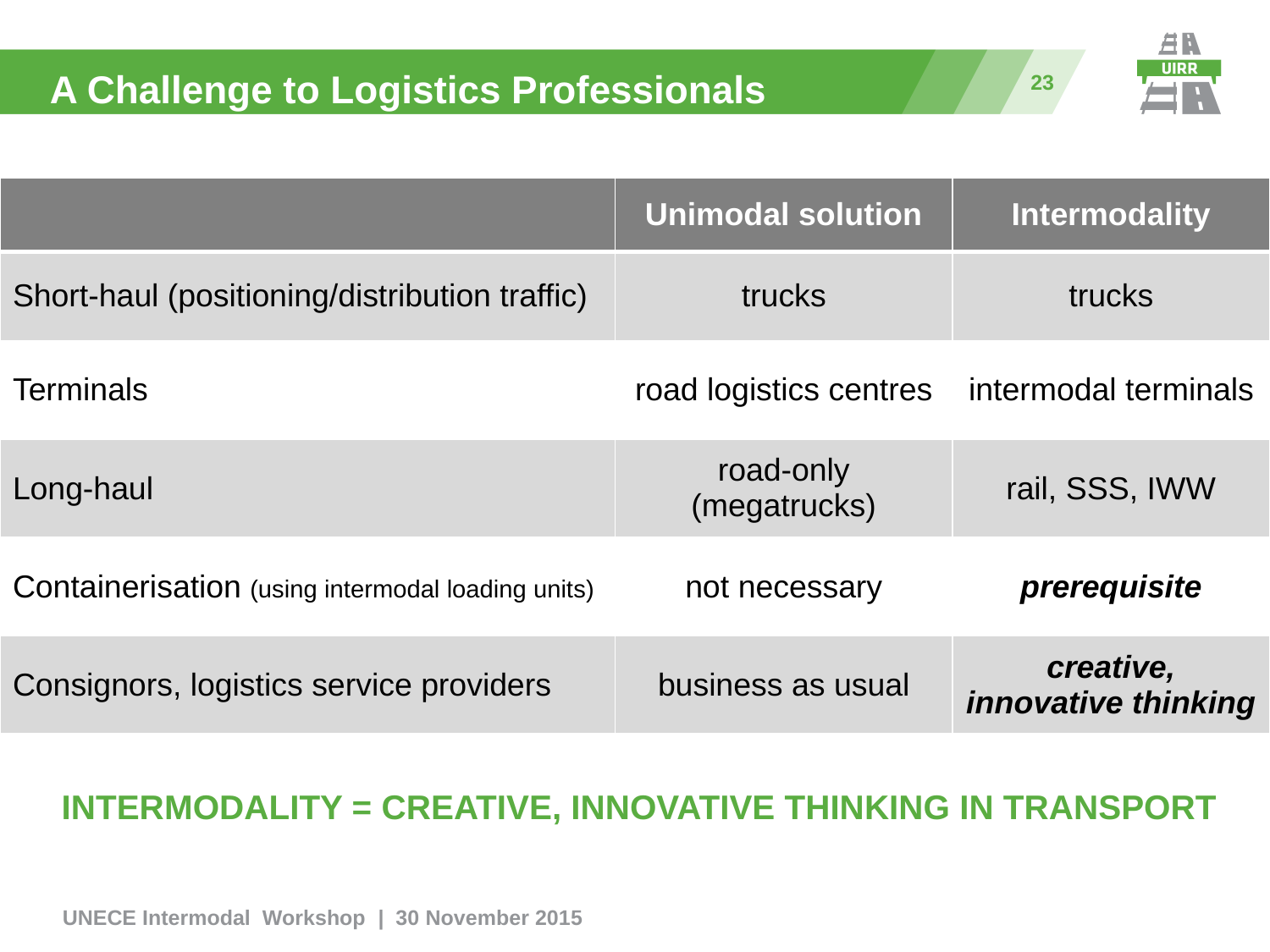

# A Challenge to Logistics Professionals
23
|  | Unimodal solution | Intermodality |
| --- | --- | --- |
| Short-haul (positioning/distribution traffic) | trucks | trucks |
| Terminals | road logistics centres | intermodal terminals |
| Long-haul | road-only (megatrucks) | rail, SSS, IWW |
| Containerisation (using intermodal loading units) | not necessary | prerequisite |
| Consignors, logistics service providers | business as usual | creative, innovative thinking |

INTERMODALITY = CREATIVE, INNOVATIVE THINKING IN TRANSPORT